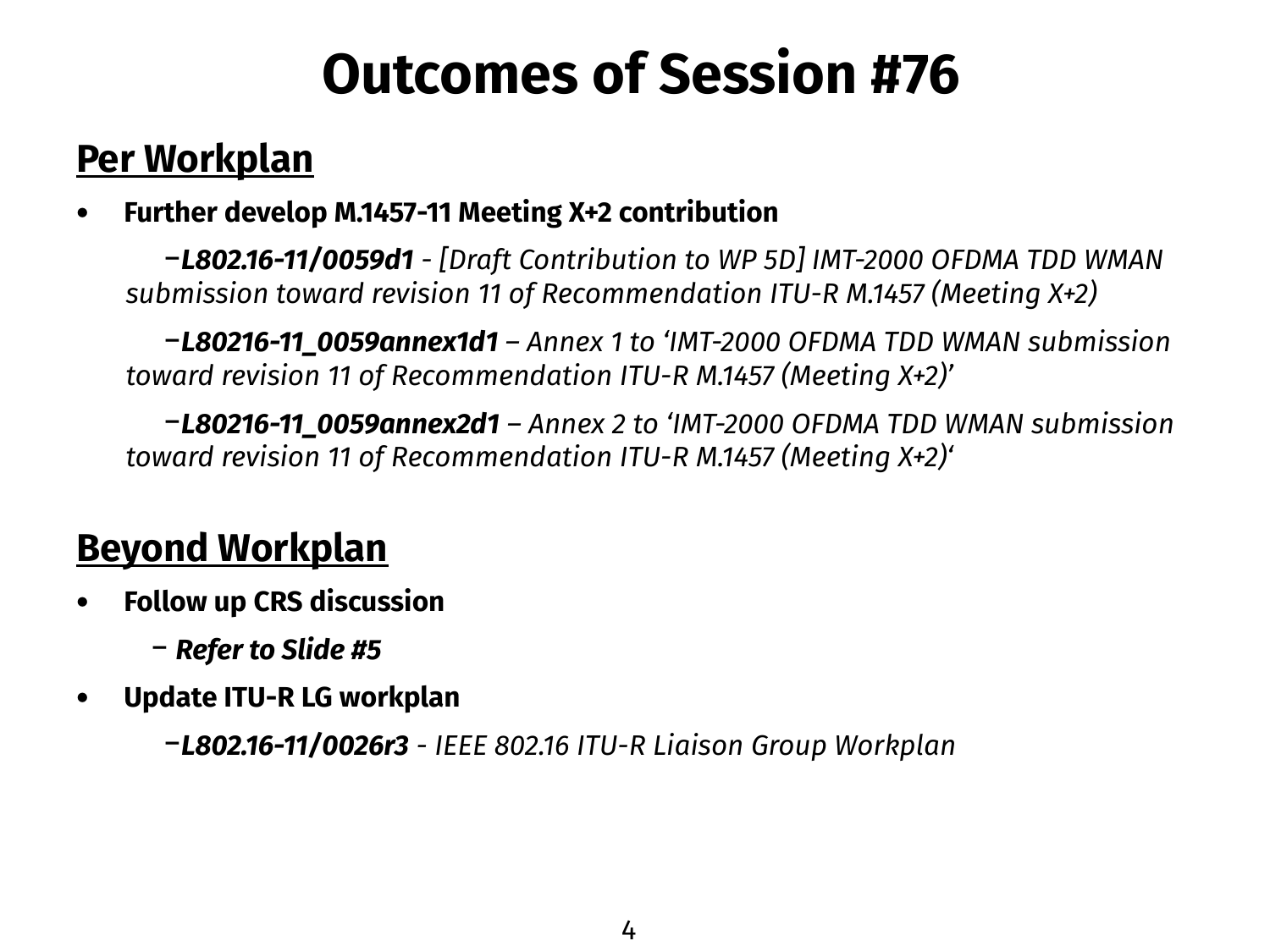

# Outcomes of Session #76
Per Workplan
Further develop M.1457-11 Meeting X+2 contribution
L802.16-11/0059d1 - [Draft Contribution to WP 5D] IMT-2000 OFDMA TDD WMAN submission toward revision 11 of Recommendation ITU-R M.1457 (Meeting X+2)
L80216-11_0059annex1d1 – Annex 1 to ‘IMT-2000 OFDMA TDD WMAN submission toward revision 11 of Recommendation ITU-R M.1457 (Meeting X+2)’
L80216-11_0059annex2d1 – Annex 2 to ‘IMT-2000 OFDMA TDD WMAN submission toward revision 11 of Recommendation ITU-R M.1457 (Meeting X+2)‘

Beyond Workplan
Follow up CRS discussion
 Refer to Slide #5
Update ITU-R LG workplan
L802.16-11/0026r3 - IEEE 802.16 ITU-R Liaison Group Workplan